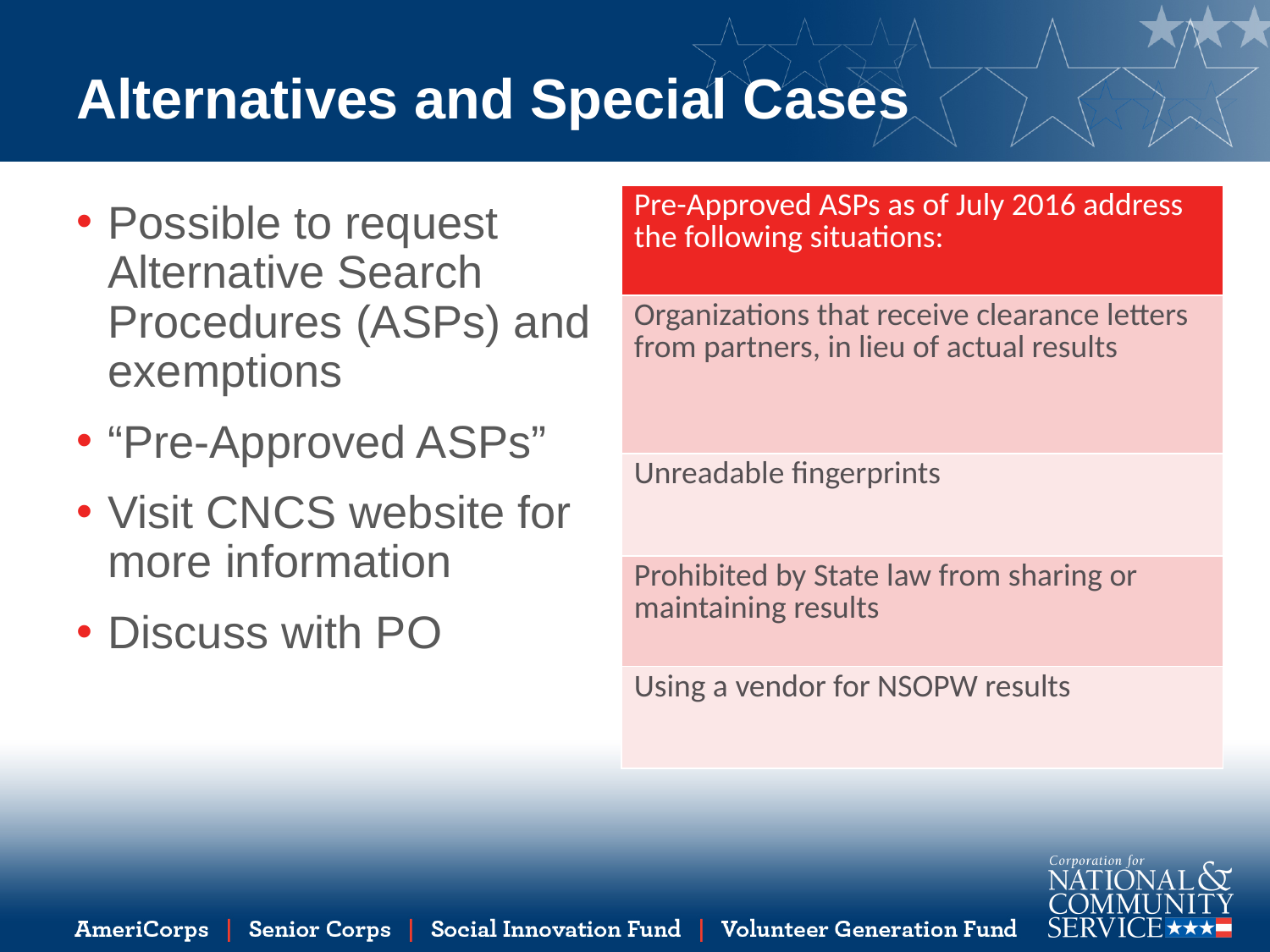

# Alternatives and Special Cases
| Pre-Approved ASPs as of July 2016 address the following situations: |
| --- |
| Organizations that receive clearance letters from partners, in lieu of actual results |
| Unreadable fingerprints |
| Prohibited by State law from sharing or maintaining results |
| Using a vendor for NSOPW results |
Possible to request Alternative Search Procedures (ASPs) and exemptions
“Pre-Approved ASPs”
Visit CNCS website for more information
Discuss with PO